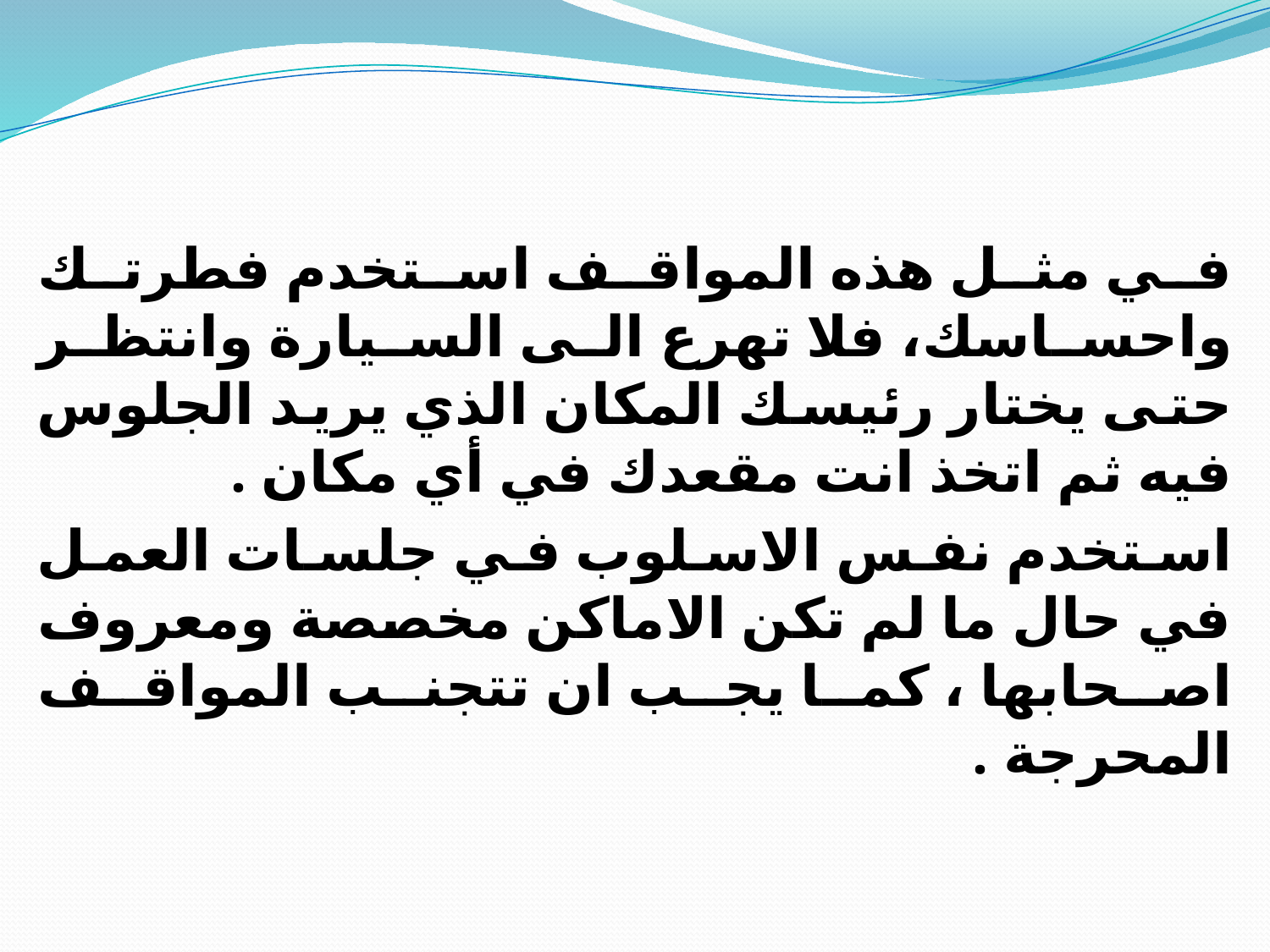

في مثل هذه المواقف استخدم فطرتك واحساسك، فلا تهرع الى السيارة وانتظر حتى يختار رئيسك المكان الذي يريد الجلوس فيه ثم اتخذ انت مقعدك في أي مكان .
استخدم نفس الاسلوب في جلسات العمل في حال ما لم تكن الاماكن مخصصة ومعروف اصحابها ، كما يجب ان تتجنب المواقف المحرجة .